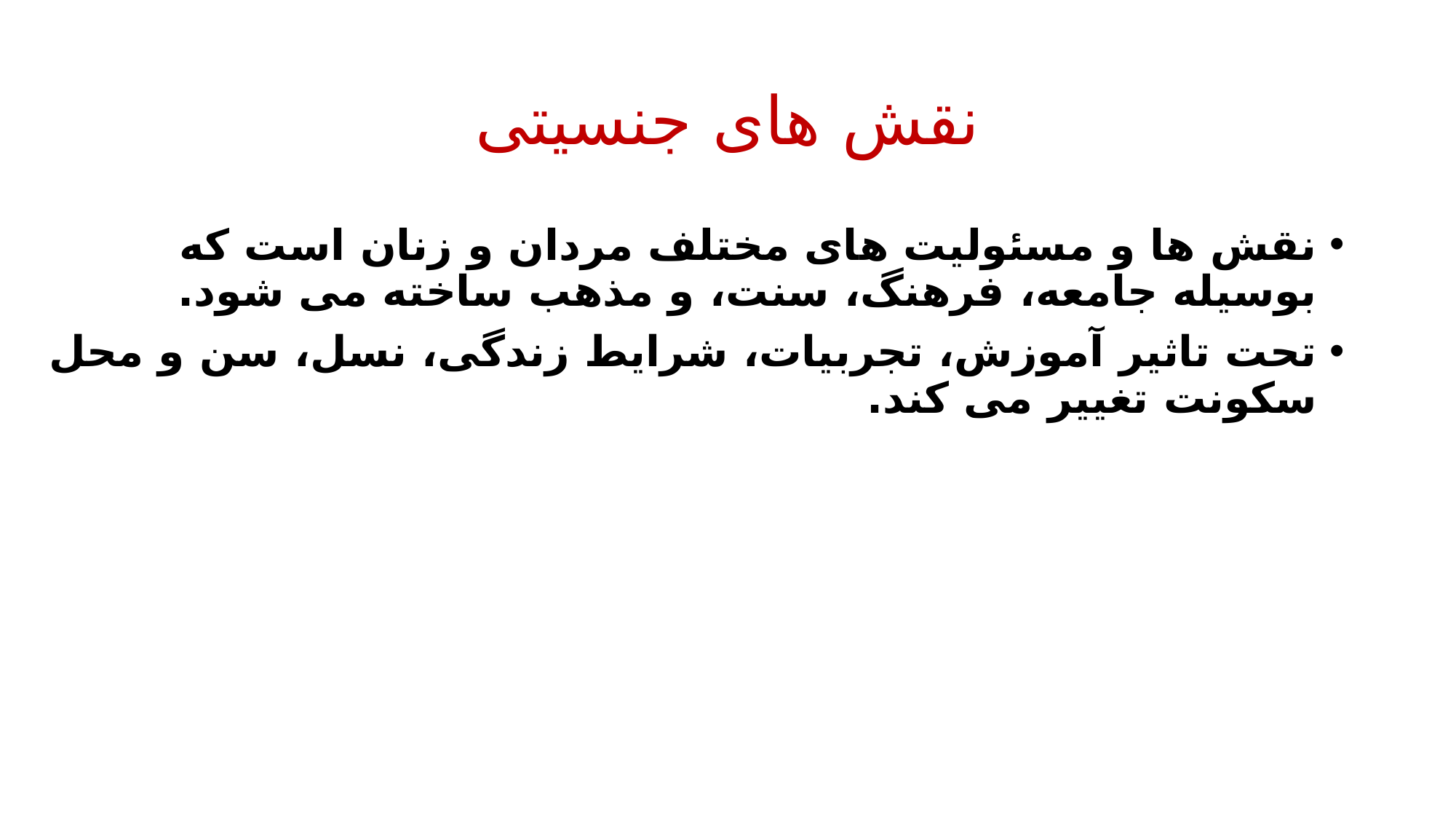

# نقش های جنسیتی
نقش ها و مسئولیت های مختلف مردان و زنان است که بوسیله جامعه، فرهنگ، سنت، و مذهب ساخته می شود.
تحت تاثیر آموزش، تجربیات، شرایط زندگی، نسل، سن و محل سکونت تغییر می کند.